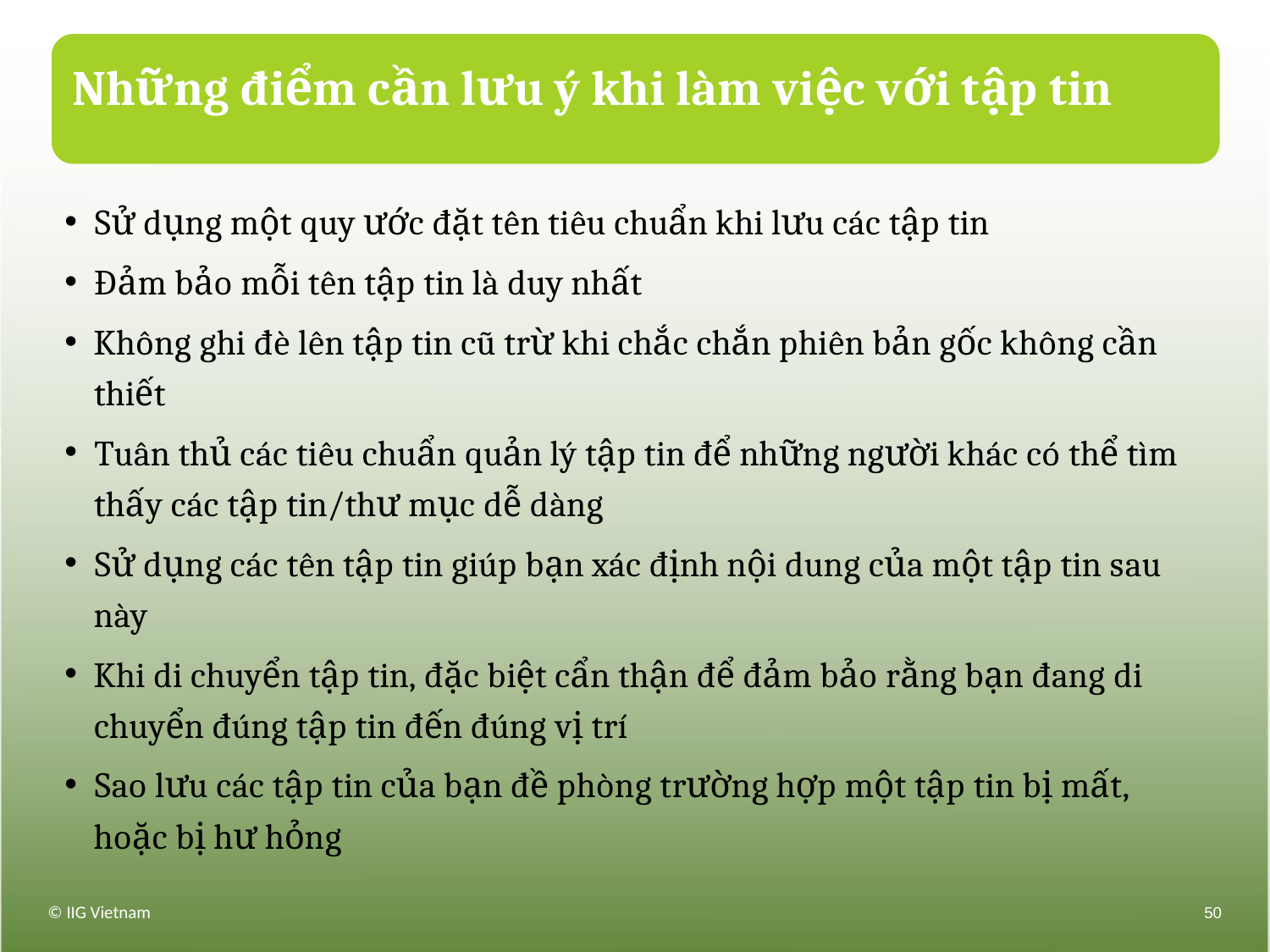

# Những điểm cần lưu ý khi làm việc với tập tin
Sử dụng một quy ước đặt tên tiêu chuẩn khi lưu các tập tin
Đảm bảo mỗi tên tập tin là duy nhất
Không ghi đè lên tập tin cũ trừ khi chắc chắn phiên bản gốc không cần thiết
Tuân thủ các tiêu chuẩn quản lý tập tin để những người khác có thể tìm thấy các tập tin/thư mục dễ dàng
Sử dụng các tên tập tin giúp bạn xác định nội dung của một tập tin sau này
Khi di chuyển tập tin, đặc biệt cẩn thận để đảm bảo rằng bạn đang di chuyển đúng tập tin đến đúng vị trí
Sao lưu các tập tin của bạn đề phòng trường hợp một tập tin bị mất, hoặc bị hư hỏng
© IIG Vietnam
50